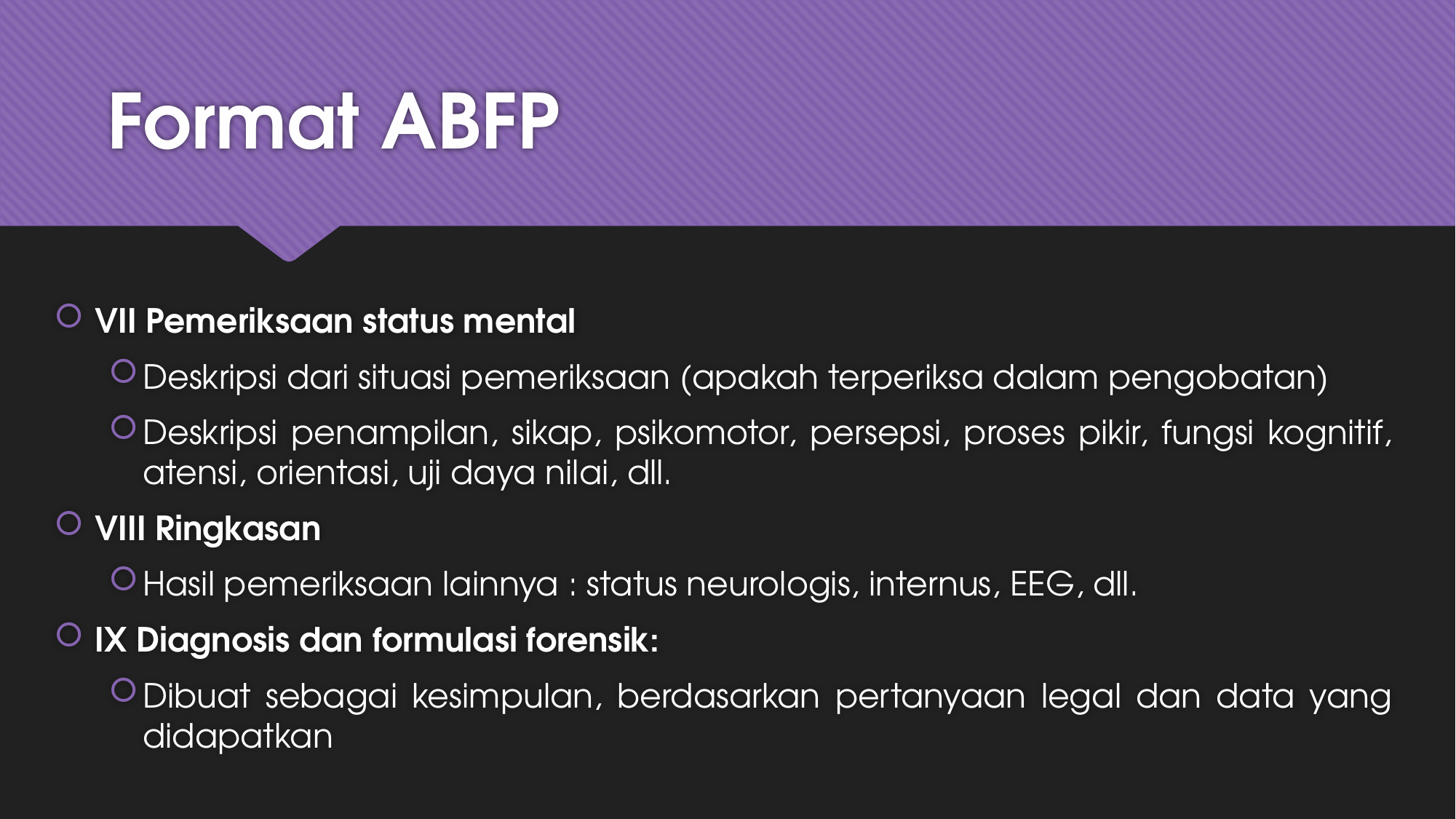

# Format ABFP
VII Pemeriksaan status mental
Deskripsi dari situasi pemeriksaan (apakah terperiksa dalam pengobatan)
Deskripsi penampilan, sikap, psikomotor, persepsi, proses pikir, fungsi kognitif, atensi, orientasi, uji daya nilai, dll.
VIII Ringkasan
Hasil pemeriksaan lainnya : status neurologis, internus, EEG, dll.
IX Diagnosis dan formulasi forensik:
Dibuat sebagai kesimpulan, berdasarkan pertanyaan legal dan data yang didapatkan